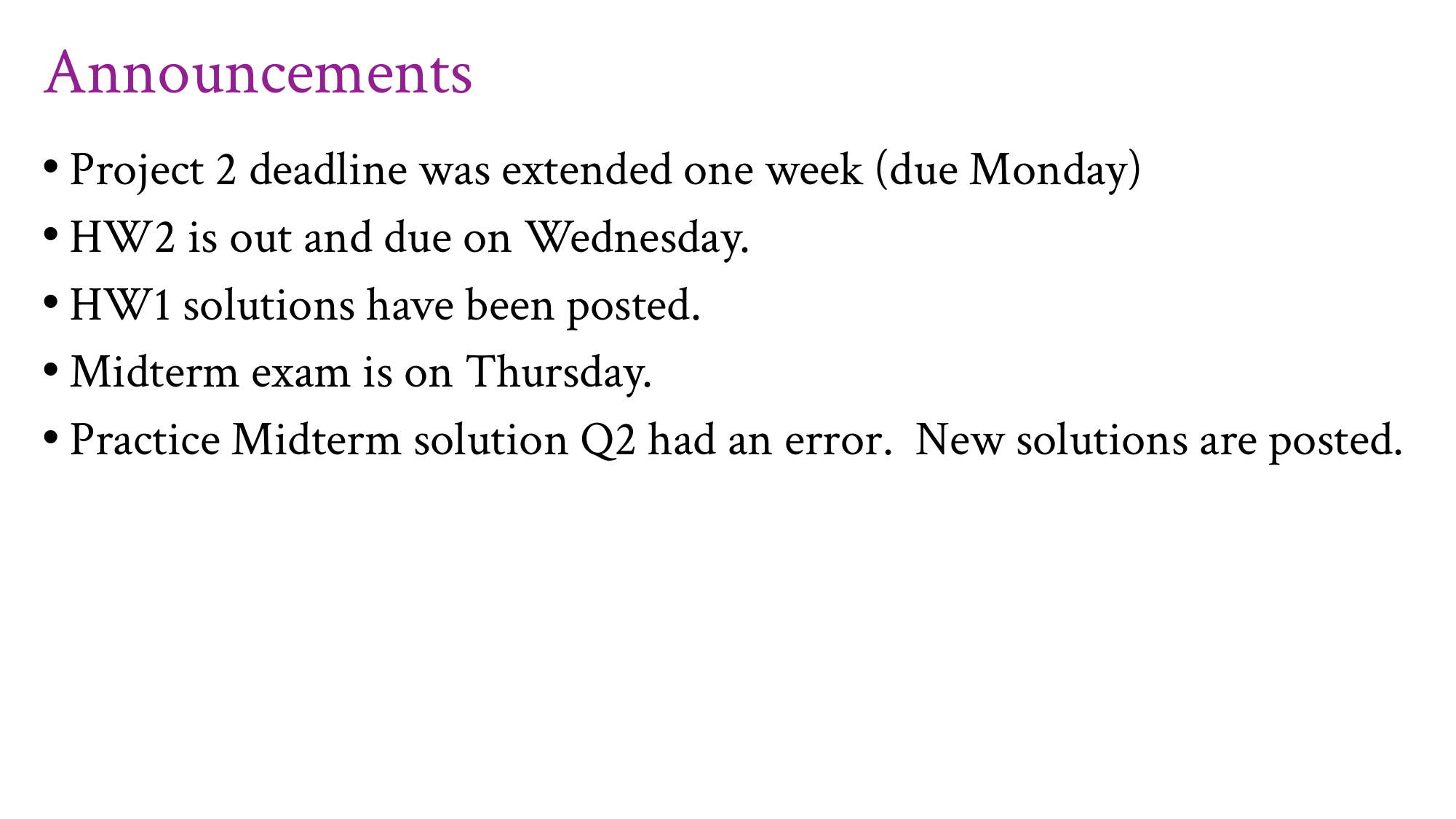

# Announcements
Project 2 deadline was extended one week (due Monday)
HW2 is out and due on Wednesday.
HW1 solutions have been posted.
Midterm exam is on Thursday.
Practice Midterm solution Q2 had an error.  New solutions are posted.